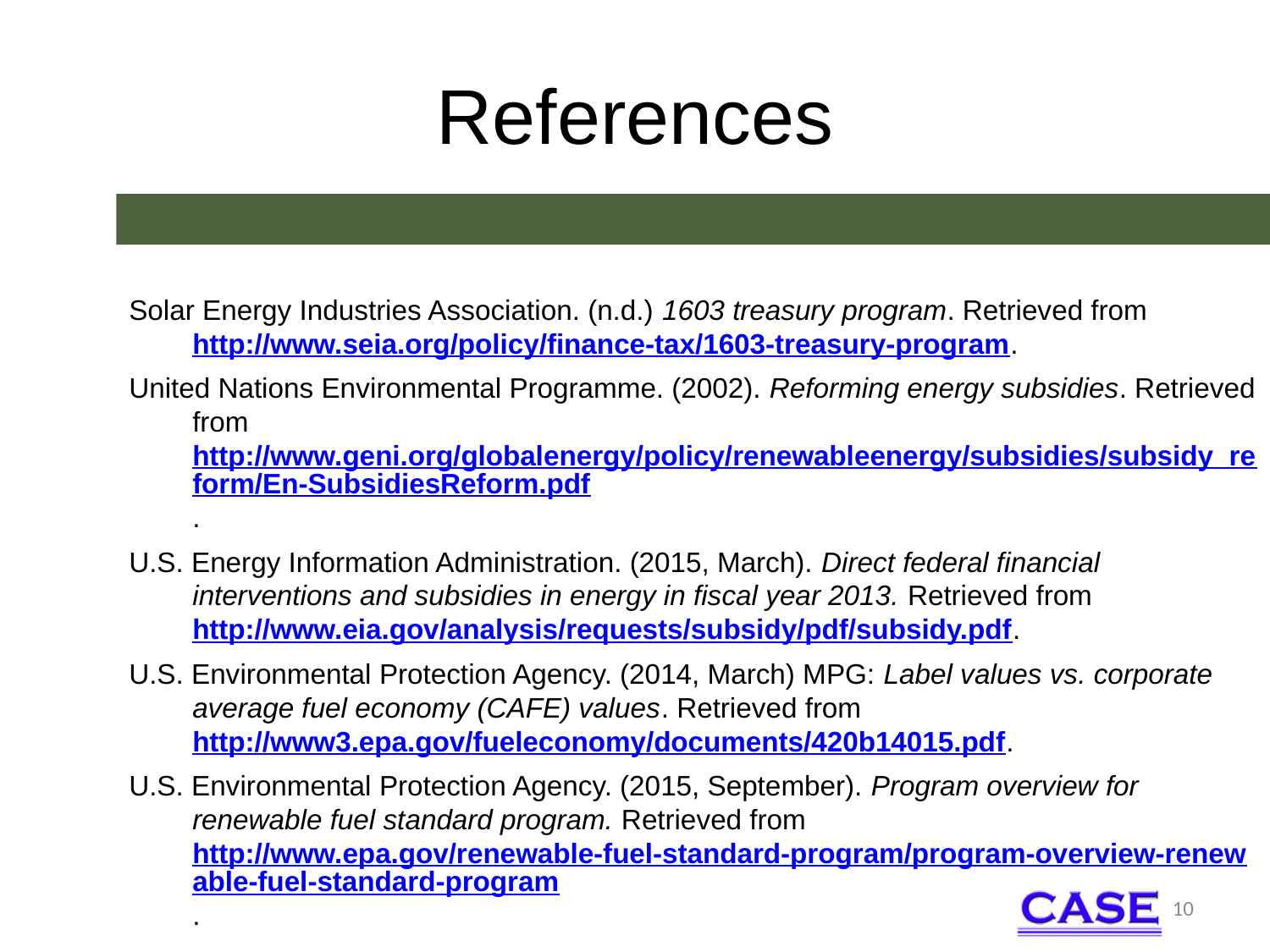

# References
Solar Energy Industries Association. (n.d.) 1603 treasury program. Retrieved from http://www.seia.org/policy/finance-tax/1603-treasury-program.
United Nations Environmental Programme. (2002). Reforming energy subsidies. Retrieved from http://www.geni.org/globalenergy/policy/renewableenergy/subsidies/subsidy_reform/En-SubsidiesReform.pdf.
U.S. Energy Information Administration. (2015, March). Direct federal financial interventions and subsidies in energy in fiscal year 2013. Retrieved from http://www.eia.gov/analysis/requests/subsidy/pdf/subsidy.pdf.
U.S. Environmental Protection Agency. (2014, March) MPG: Label values vs. corporate average fuel economy (CAFE) values. Retrieved from http://www3.epa.gov/fueleconomy/documents/420b14015.pdf.
U.S. Environmental Protection Agency. (2015, September). Program overview for renewable fuel standard program. Retrieved from http://www.epa.gov/renewable-fuel-standard-program/program-overview-renewable-fuel-standard-program.
10